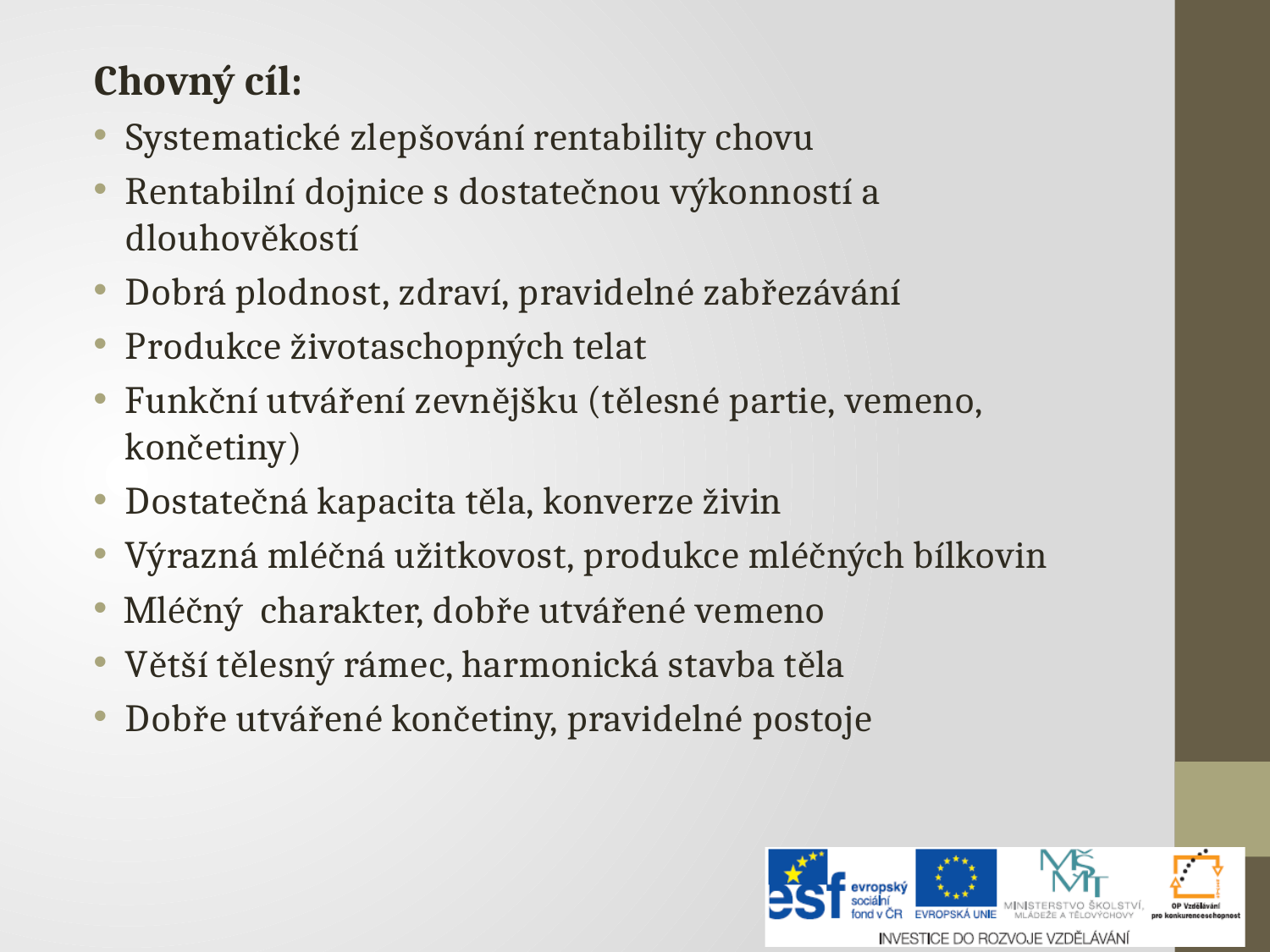

Chovný cíl:
Systematické zlepšování rentability chovu
Rentabilní dojnice s dostatečnou výkonností a dlouhověkostí
Dobrá plodnost, zdraví, pravidelné zabřezávání
Produkce životaschopných telat
Funkční utváření zevnějšku (tělesné partie, vemeno, končetiny)
Dostatečná kapacita těla, konverze živin
Výrazná mléčná užitkovost, produkce mléčných bílkovin
Mléčný  charakter, dobře utvářené vemeno
Větší tělesný rámec, harmonická stavba těla
Dobře utvářené končetiny, pravidelné postoje